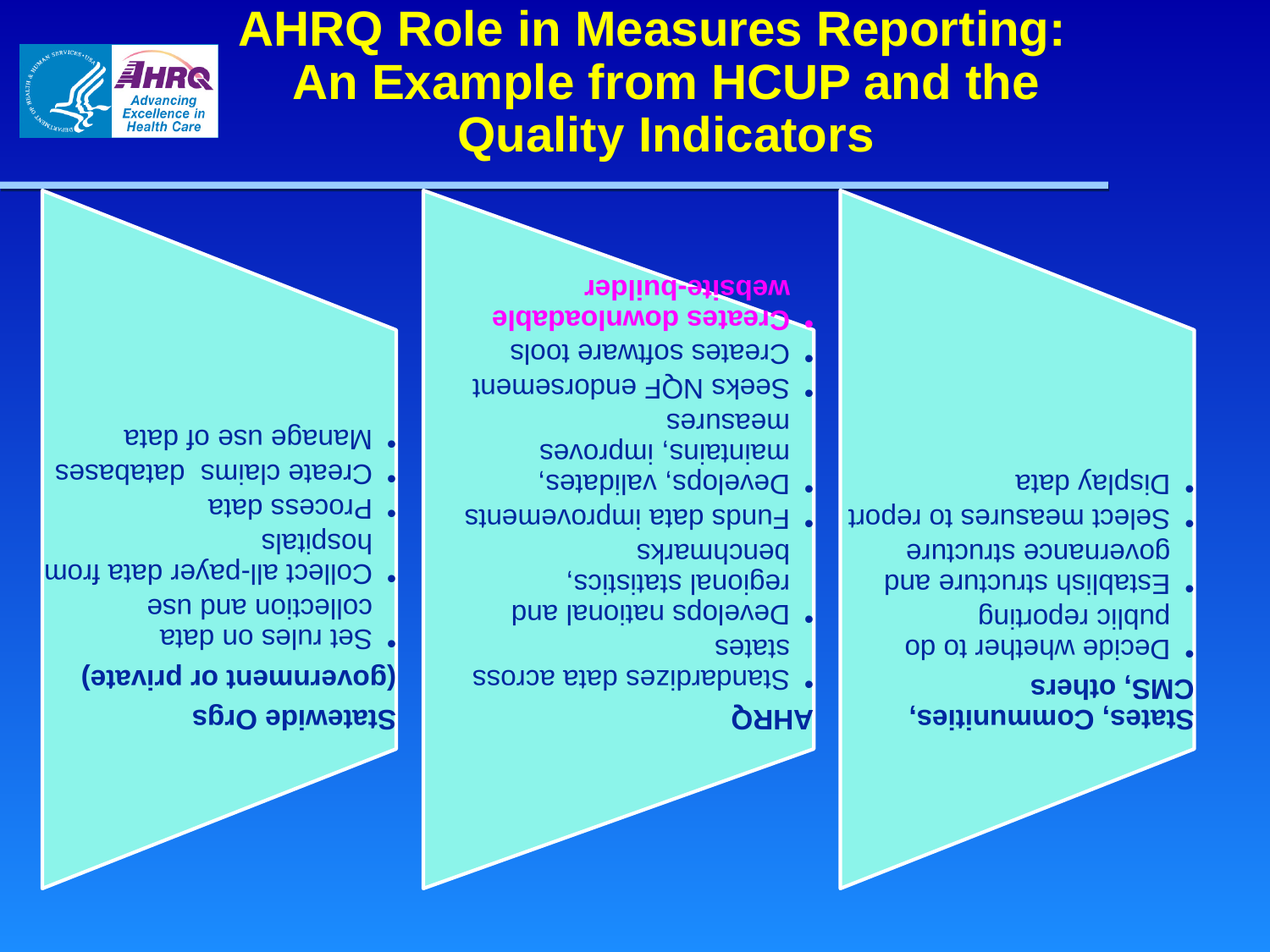

# AHRQ Role in Measures Reporting: An Example from HCUP and the Quality Indicators
Statewide Orgs
(government or private)
Set rules on data collection and use
Collect all-payer data from hospitals
Process data
Create claims  databases
Manage use of data

AHRQ
Standardizes data across states
Develops national and regional statistics, benchmarks
Funds data improvements
Develops, validates, maintains, improves measures
Seeks NQF endorsement
Creates software tools
Creates downloadable website-builder

States, Communities, CMS, others
Decide whether to do public reporting
Establish structure and governance structure
Select measures to report
Display data